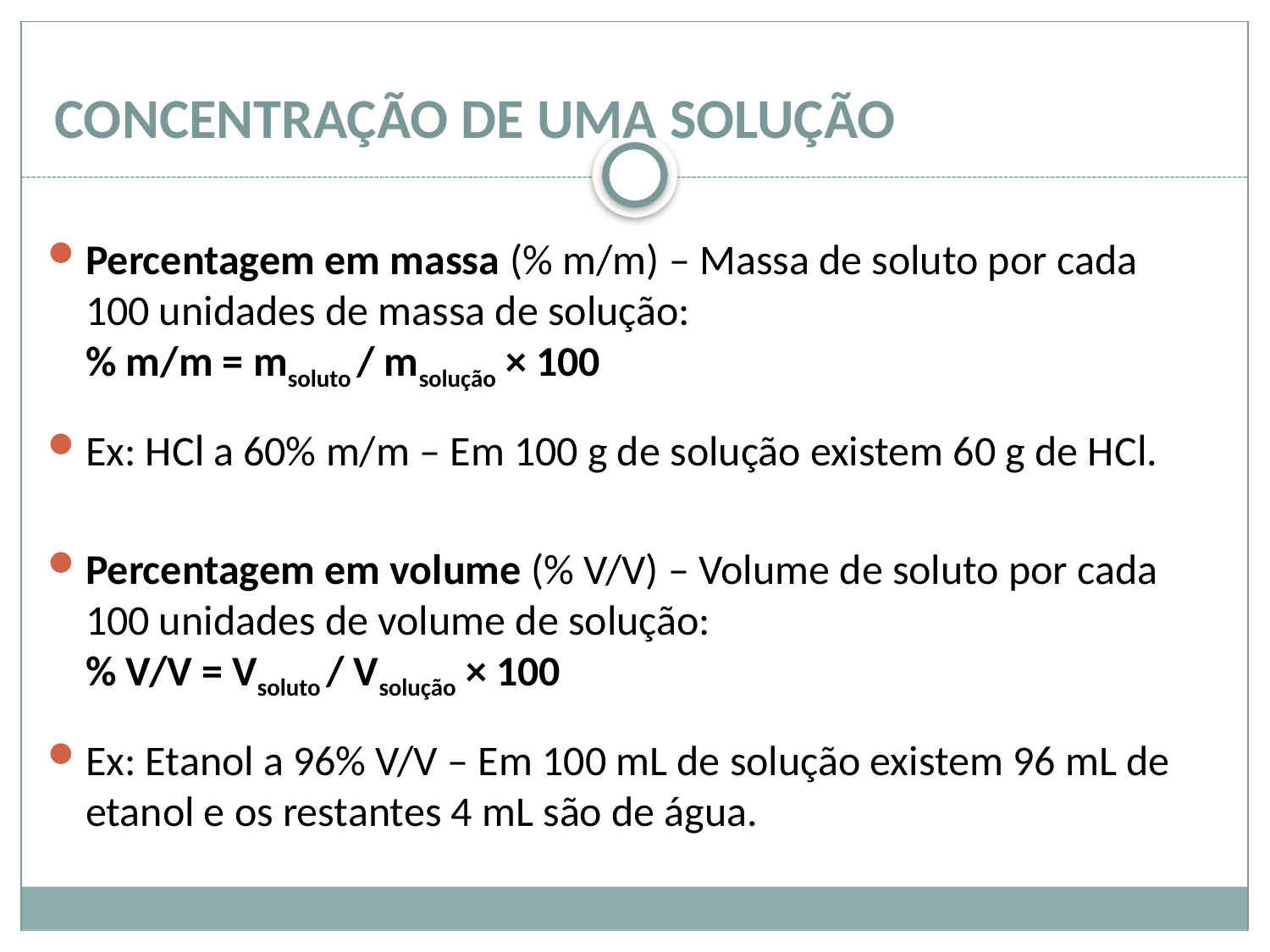

# CONCENTRAÇÃO DE UMA SOLUÇÃO
Percentagem em massa (% m/m) – Massa de soluto por cada
100 unidades de massa de solução:
% m/m = msoluto / msolução × 100
Ex: HCl a 60% m/m – Em 100 g de solução existem 60 g de HCl.

Percentagem em volume (% V/V) – Volume de soluto por cada
100 unidades de volume de solução:
% V/V = Vsoluto / Vsolução × 100
Ex: Etanol a 96% V/V – Em 100 mL de solução existem 96 mL de etanol e os restantes 4 mL são de água.